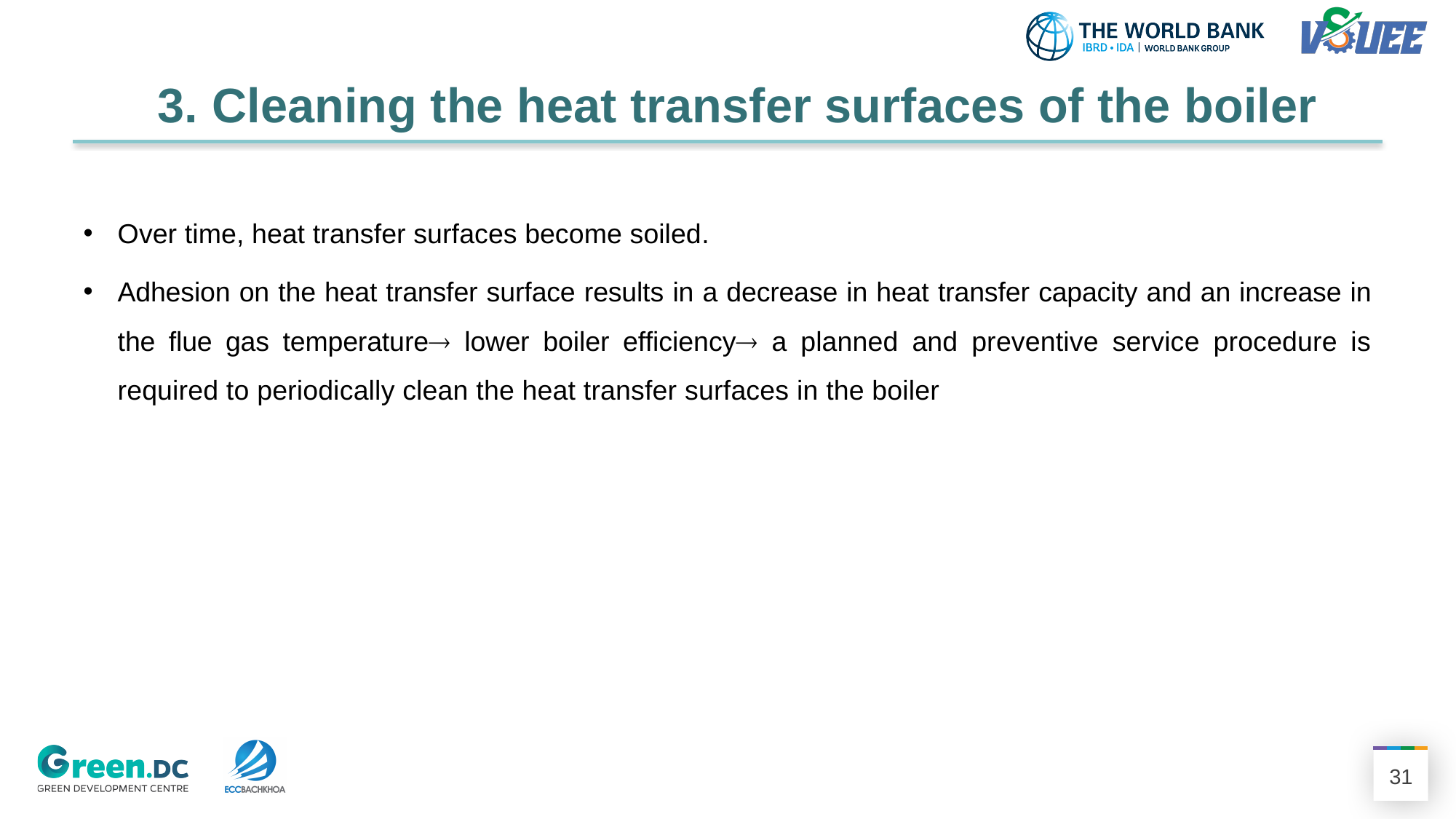

3. Cleaning the heat transfer surfaces of the boiler
Over time, heat transfer surfaces become soiled.
Adhesion on the heat transfer surface results in a decrease in heat transfer capacity and an increase in the flue gas temperature→ lower boiler efficiency→ a planned and preventive service procedure is required to periodically clean the heat transfer surfaces in the boiler